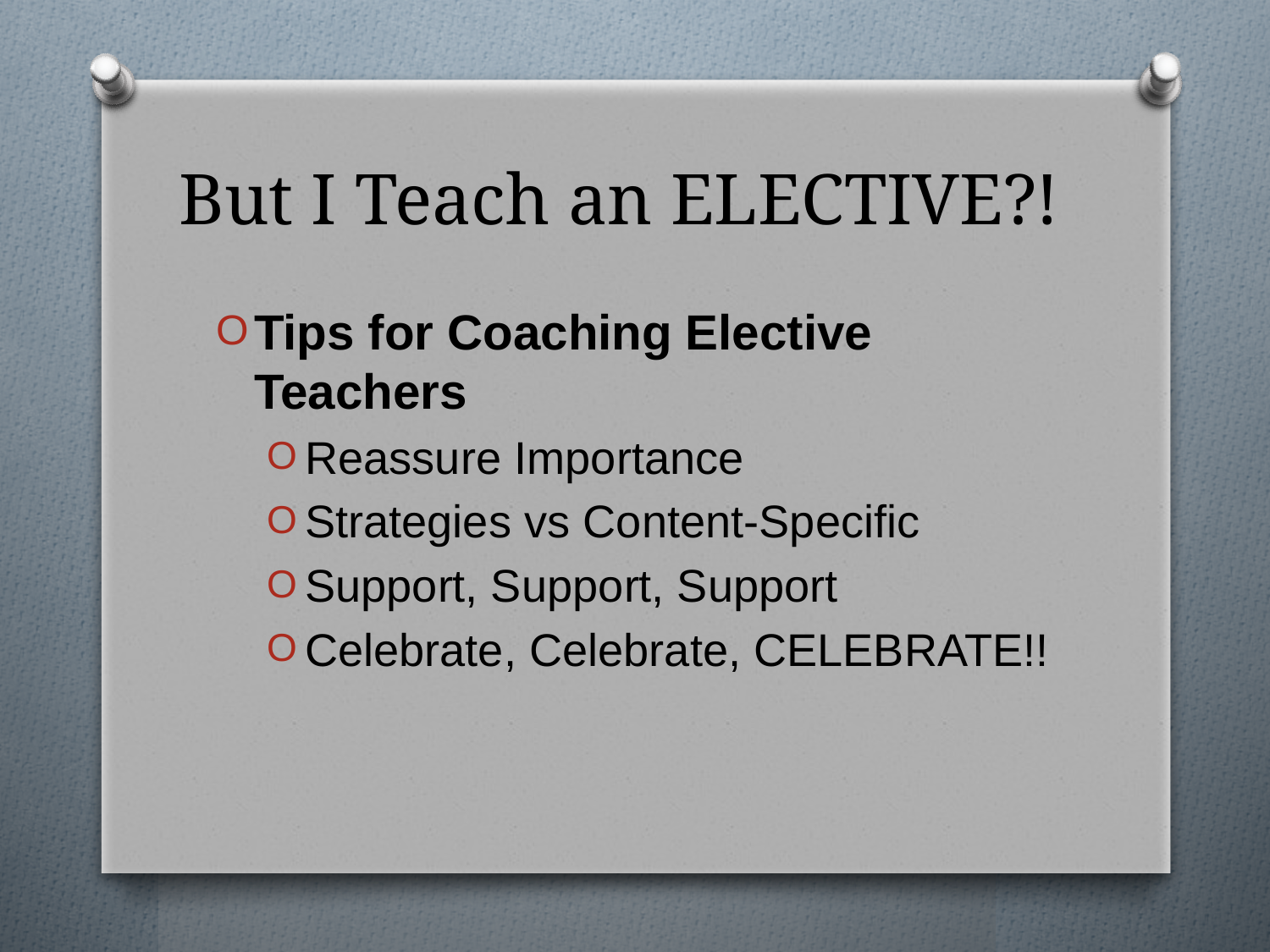

# But I Teach an ELECTIVE?!
Tips for Coaching Elective Teachers
Reassure Importance
Strategies vs Content-Specific
Support, Support, Support
Celebrate, Celebrate, CELEBRATE!!